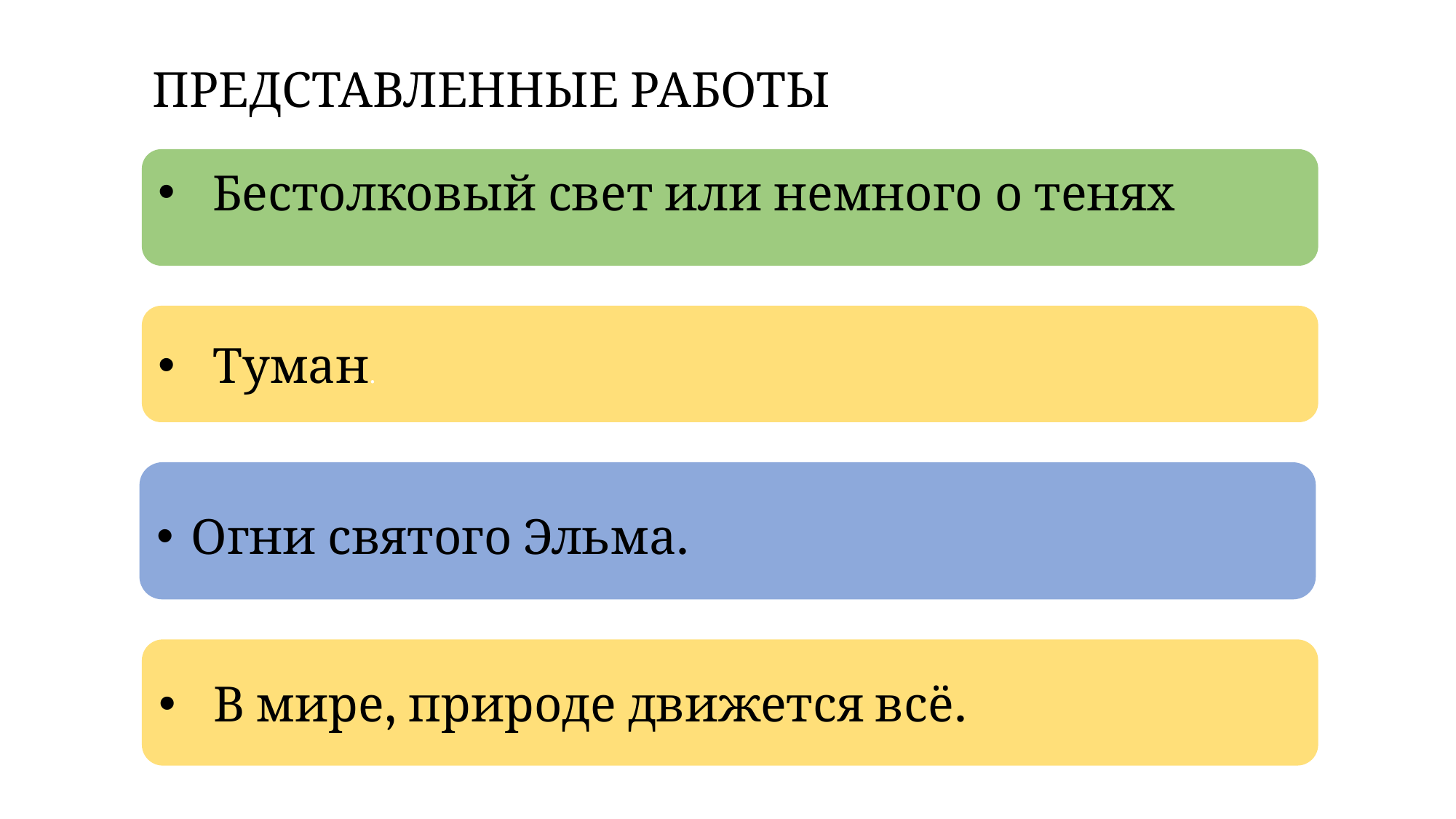

ПРЕДСТАВЛЕННЫЕ РАБОТЫ
Бестолковый свет или немного о тенях
Туман.
Огни святого Эльма.
В мире, природе движется всё.